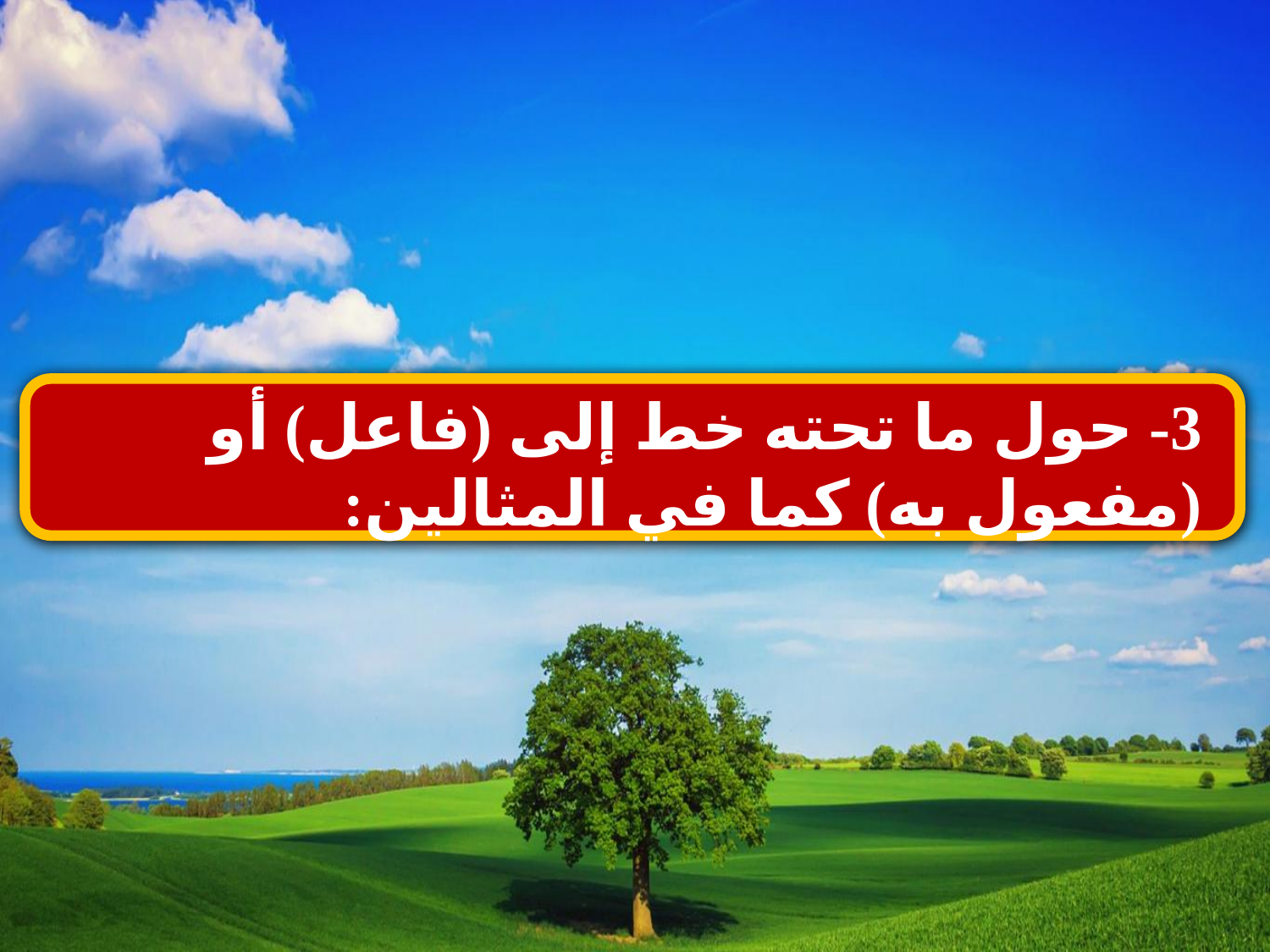

3- حول ما تحته خط إلى (فاعل) أو (مفعول به) كما في المثالين: